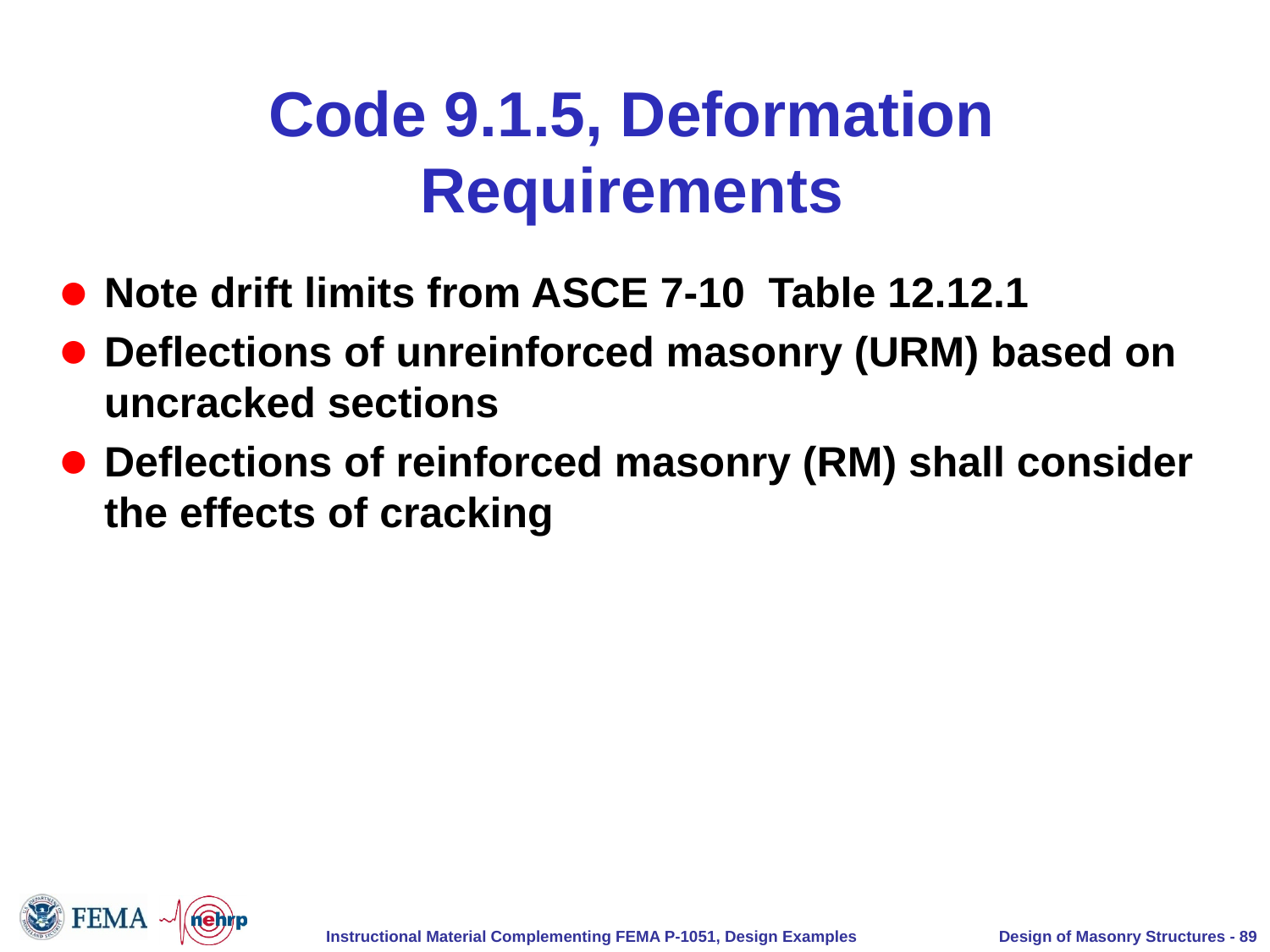

# Code 9.1.5, Deformation Requirements
Note drift limits from ASCE 7-10  Table 12.12.1
Deflections of unreinforced masonry (URM) based on uncracked sections
Deflections of reinforced masonry (RM) shall consider the effects of cracking
Design of Masonry Structures - 89
Instructional Material Complementing FEMA P-1051, Design Examples